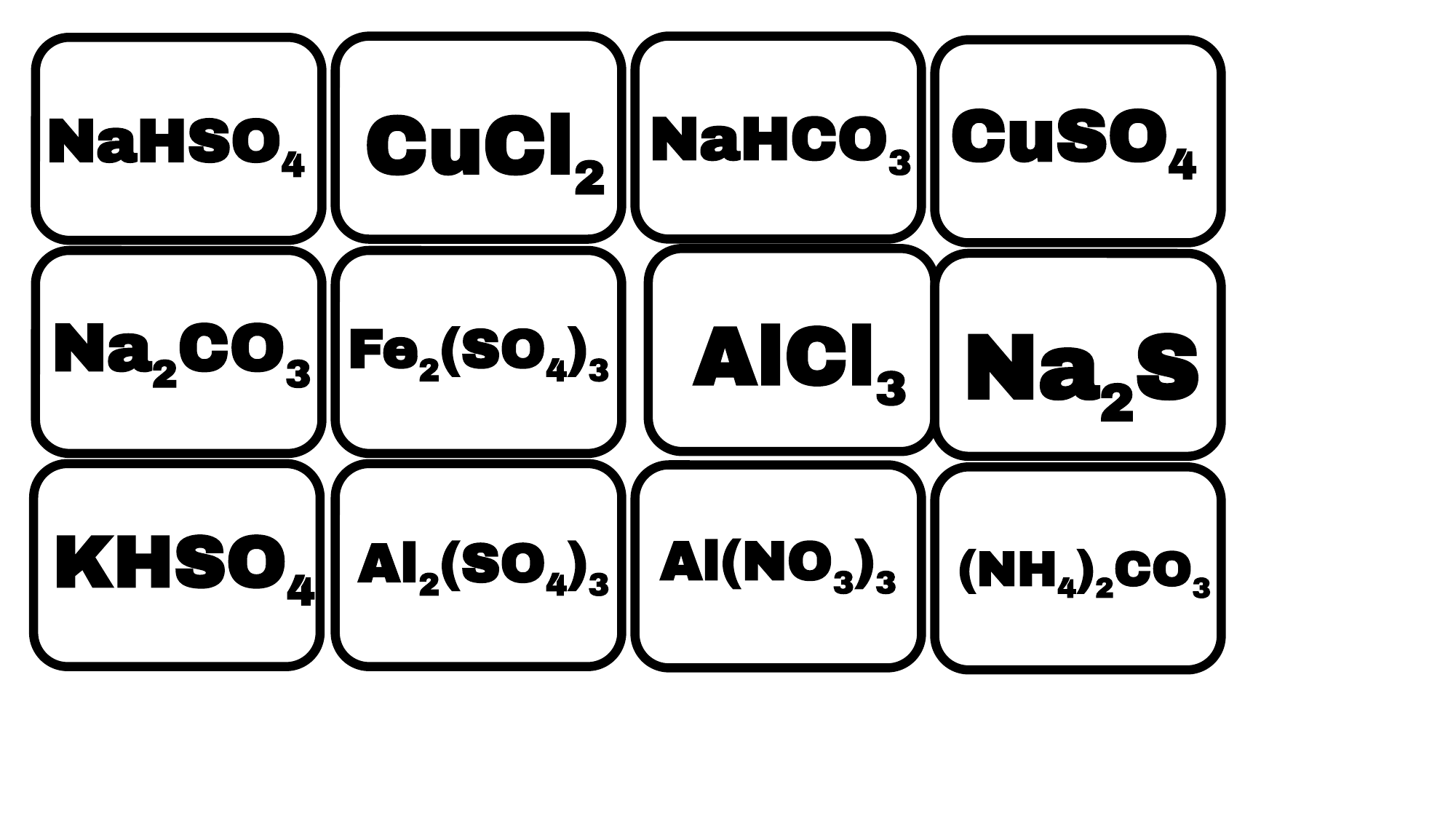

CuSO4
CuCl2
NaHCO3
NaHSO4

AlCl3
Na2CO3
Na2S
Fe2(SO4)3

KHSO4
Al(NO3)3
Al2(SO4)3
(NH4)2CO3